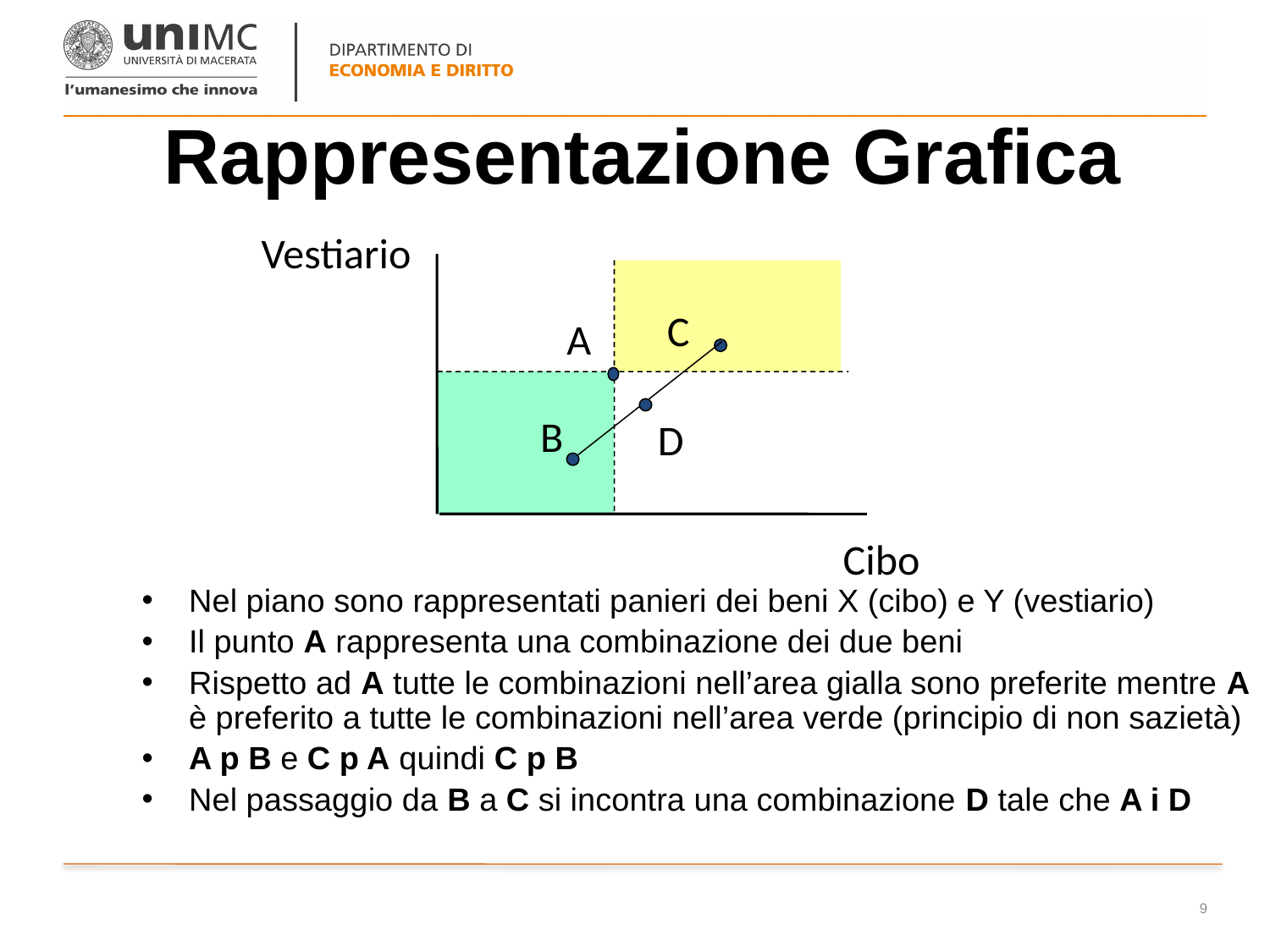

# Rappresentazione Grafica
Vestiario

C
A

B
D

Cibo
Nel piano sono rappresentati panieri dei beni X (cibo) e Y (vestiario)
Il punto A rappresenta una combinazione dei due beni
Rispetto ad A tutte le combinazioni nell’area gialla sono preferite mentre A è preferito a tutte le combinazioni nell’area verde (principio di non sazietà)
A p B e C p A quindi C p B
Nel passaggio da B a C si incontra una combinazione D tale che A i D
9